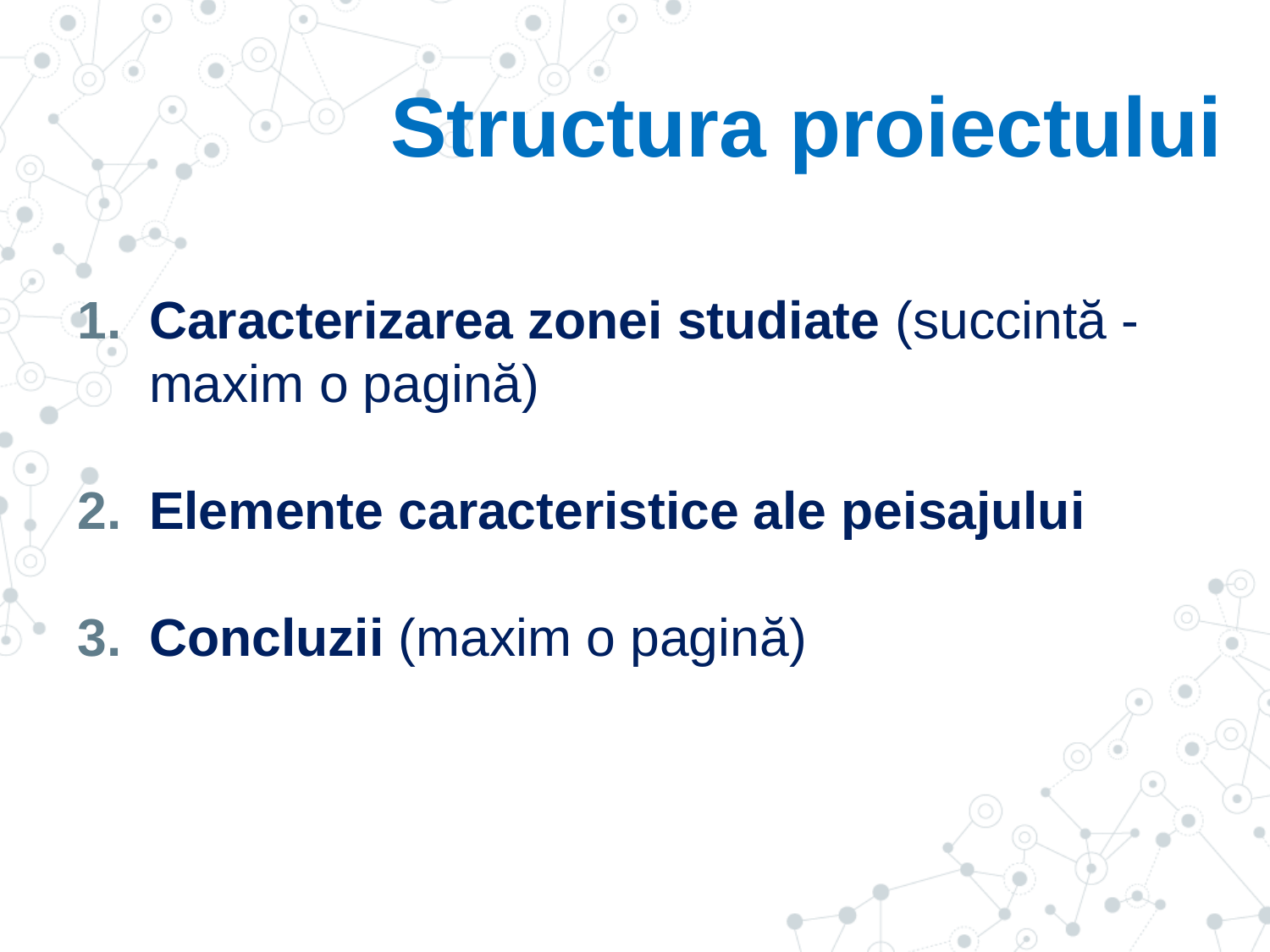

# Structura proiectului
Caracterizarea zonei studiate (succintă -maxim o pagină)

Elemente caracteristice ale peisajului

Concluzii (maxim o pagină)